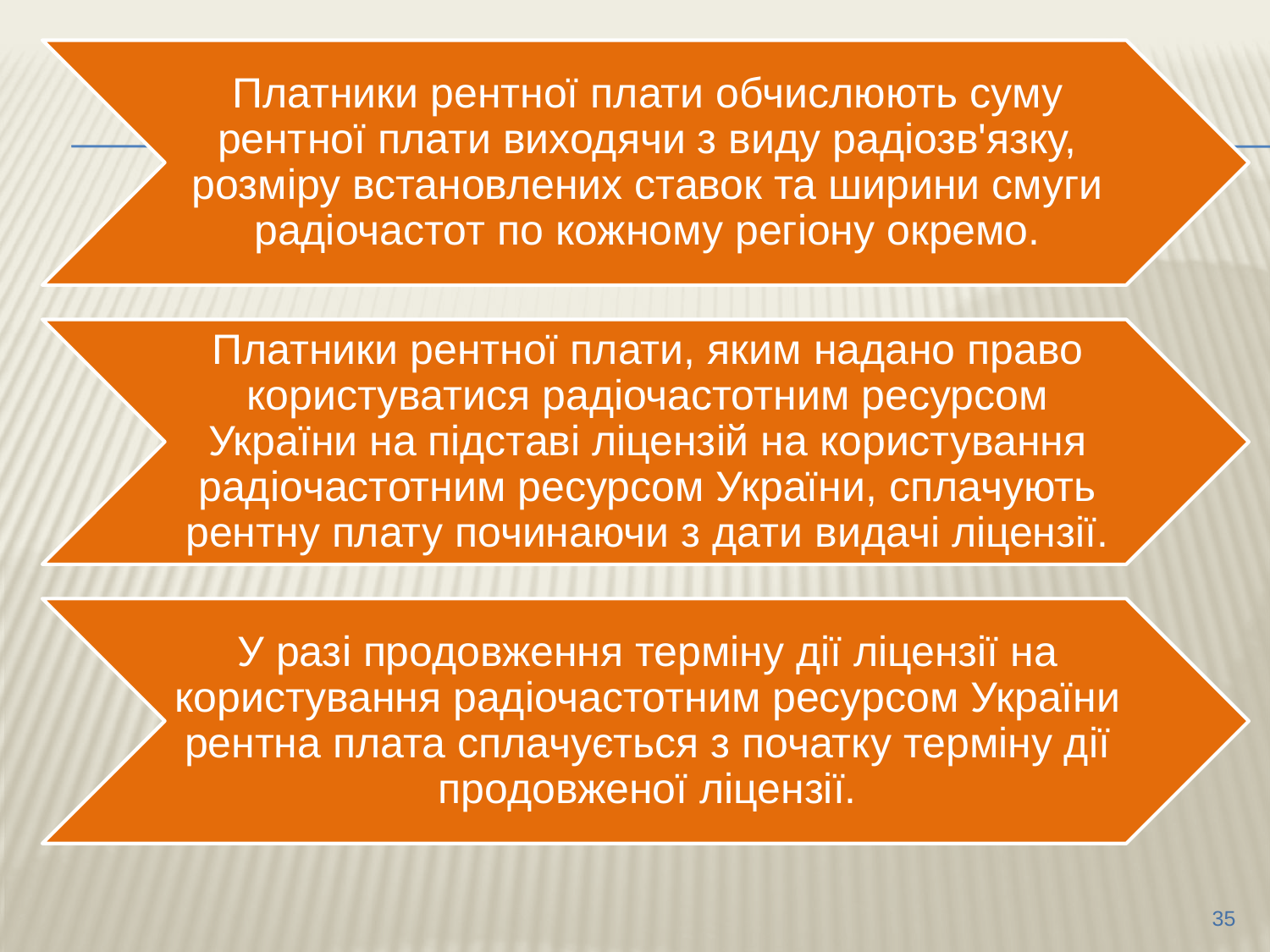

Платники рентної плати обчислюють суму рентної плати виходячи з виду радіозв'язку, розміру встановлених ставок та ширини смуги радіочастот по кожному регіону окремо.
Платники рентної плати, яким надано право користуватися радіочастотним ресурсом України на підставі ліцензій на користування радіочастотним ресурсом України, сплачують рентну плату починаючи з дати видачі ліцензії.
У разі продовження терміну дії ліцензії на користування радіочастотним ресурсом України рентна плата сплачується з початку терміну дії продовженої ліцензії.
35